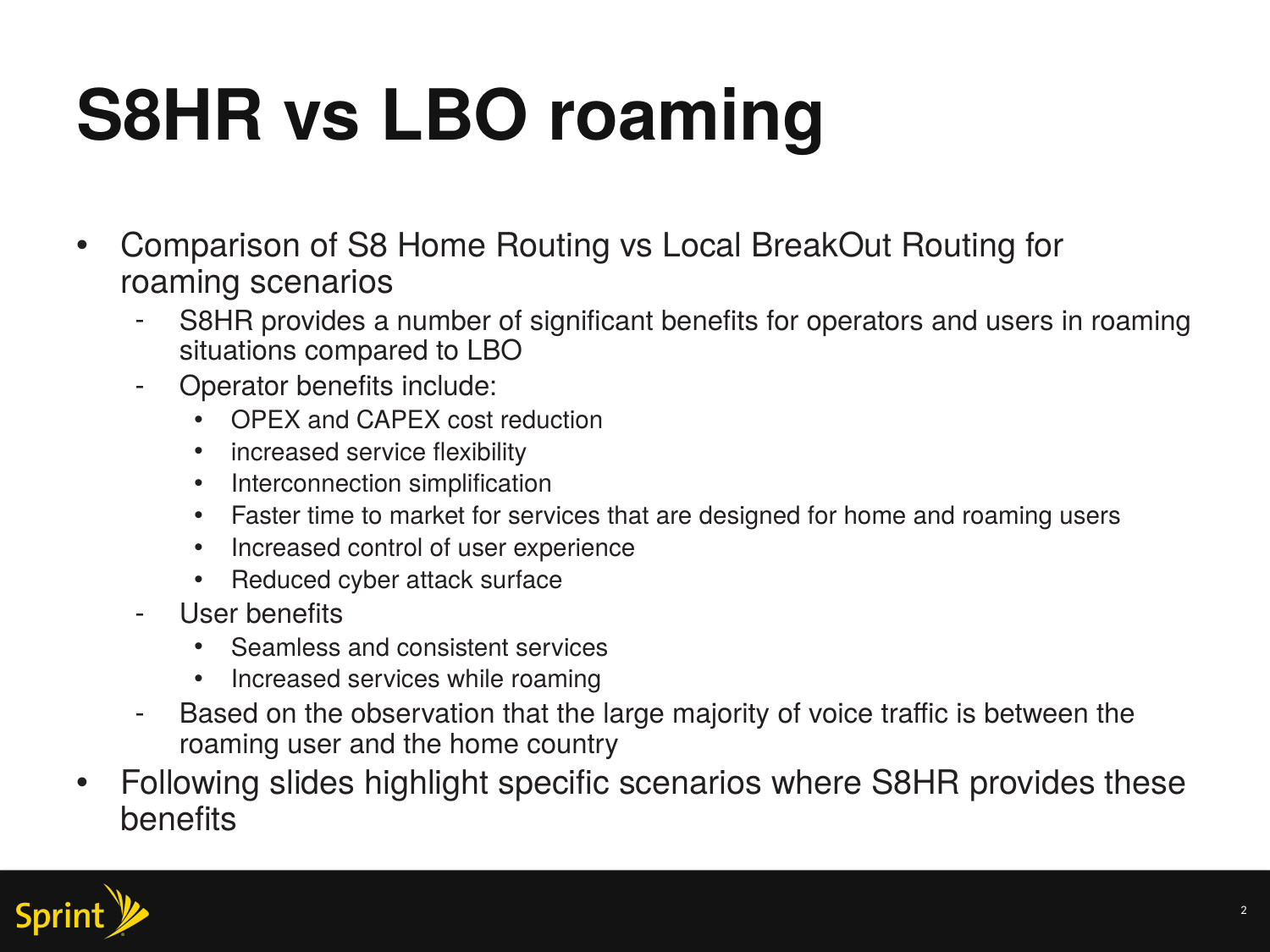

# S8HR vs LBO roaming
Comparison of S8 Home Routing vs Local BreakOut Routing for roaming scenarios
S8HR provides a number of significant benefits for operators and users in roaming situations compared to LBO
Operator benefits include:
OPEX and CAPEX cost reduction
increased service flexibility
Interconnection simplification
Faster time to market for services that are designed for home and roaming users
Increased control of user experience
Reduced cyber attack surface
User benefits
Seamless and consistent services
Increased services while roaming
Based on the observation that the large majority of voice traffic is between the roaming user and the home country
Following slides highlight specific scenarios where S8HR provides these benefits